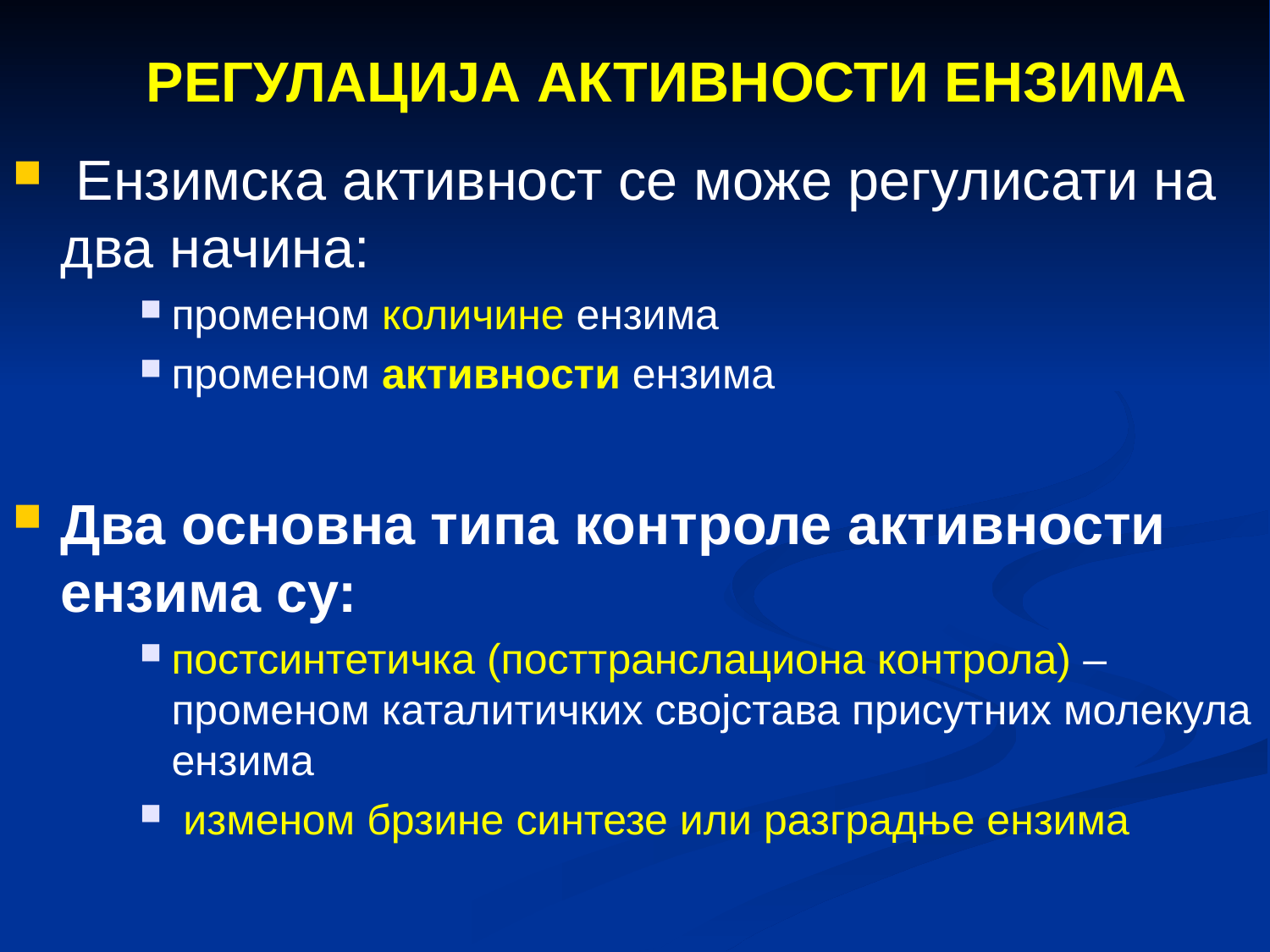

РЕГУЛАЦИЈА АКТИВНОСТИ ЕНЗИМА
 Ензимска активност се може регулисати на два начина:
променом количине ензима
променом активности ензима

Два основна типа контроле активности ензима су:
постсинтетичка (посттранслациона контрола) – променом каталитичких својстава присутних молекула ензима
 изменом брзине синтезе или разградње ензима